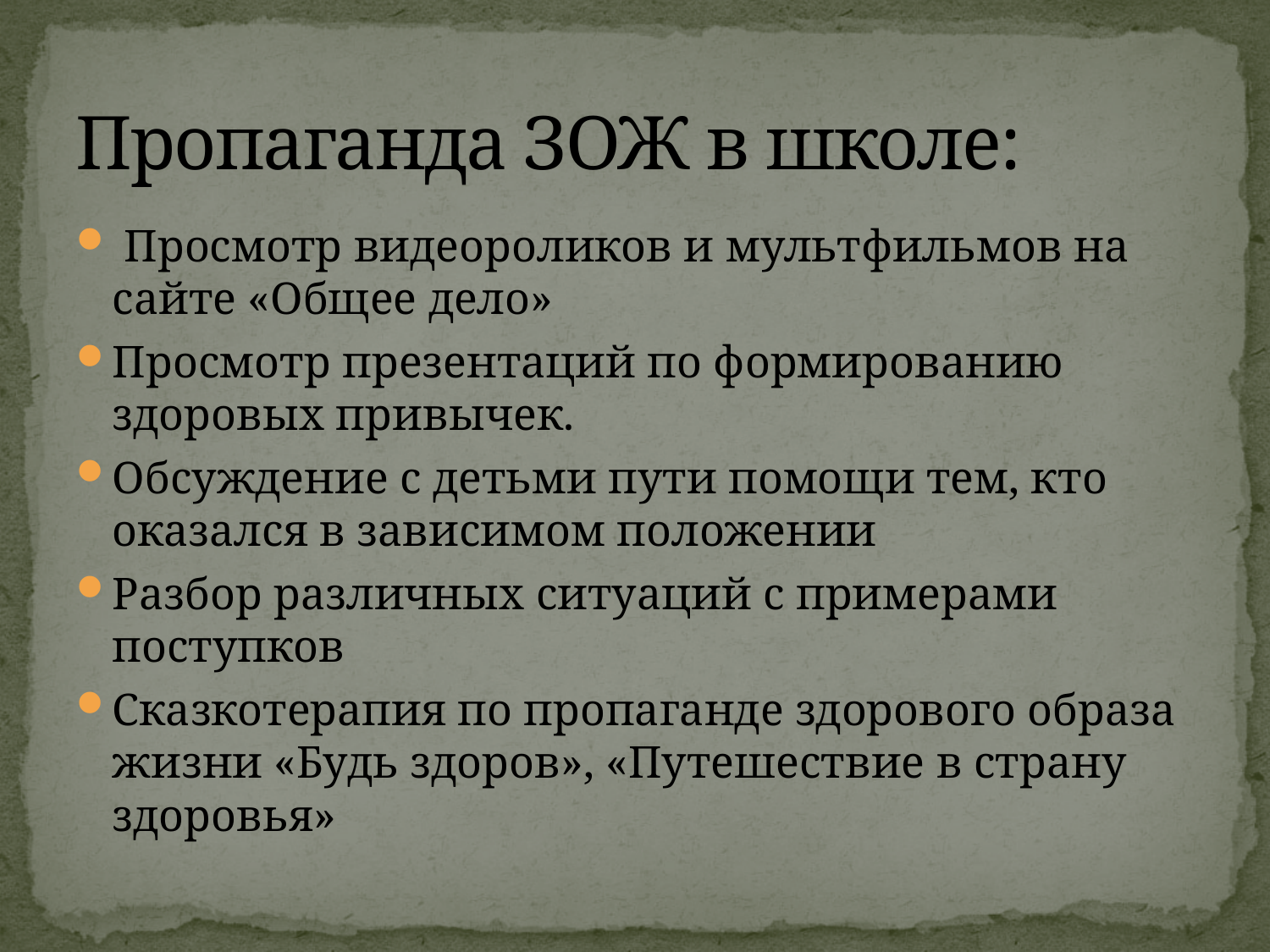

# Пропаганда ЗОЖ в школе:
 Просмотр видеороликов и мультфильмов на сайте «Общее дело»
Просмотр презентаций по формированию здоровых привычек.
Обсуждение с детьми пути помощи тем, кто оказался в зависимом положении
Разбор различных ситуаций с примерами поступков
Сказкотерапия по пропаганде здорового образа жизни «Будь здоров», «Путешествие в страну здоровья»